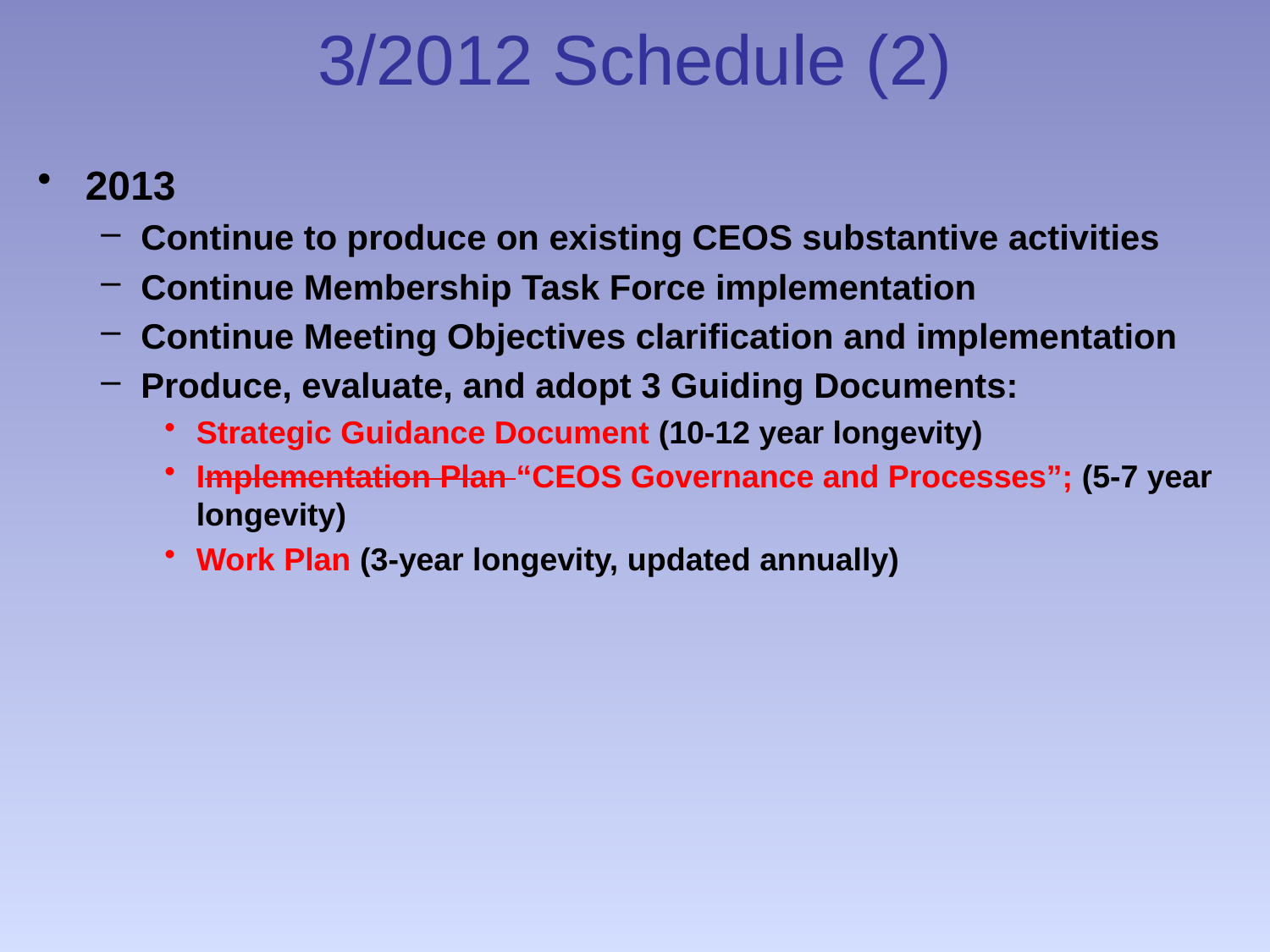

# 3/2012 Schedule (2)
2013
Continue to produce on existing CEOS substantive activities
Continue Membership Task Force implementation
Continue Meeting Objectives clarification and implementation
Produce, evaluate, and adopt 3 Guiding Documents:
Strategic Guidance Document (10-12 year longevity)
Implementation Plan “CEOS Governance and Processes”; (5-7 year longevity)
Work Plan (3-year longevity, updated annually)